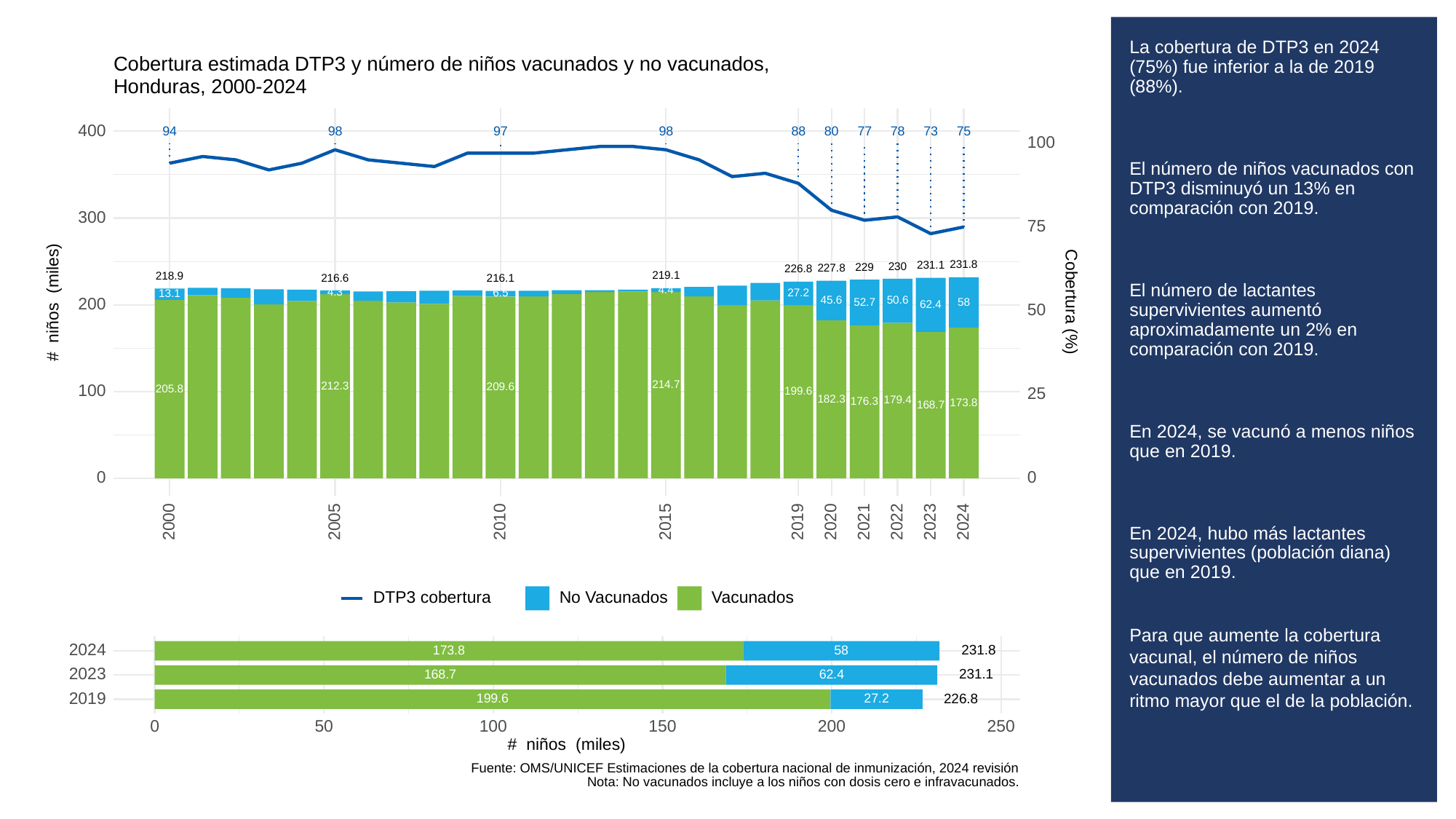

# La cobertura de DTP3 en 2024 (75%) fue inferior a la de 2019 (88%).

El número de niños vacunados con DTP3 disminuyó un 13% en comparación con 2019.

El número de lactantes supervivientes aumentó aproximadamente un 2% en comparación con 2019.

En 2024, se vacunó a menos niños que en 2019.

En 2024, hubo más lactantes supervivientes (población diana) que en 2019.

Para que aumente la cobertura vacunal, el número de niños vacunados debe aumentar a un ritmo mayor que el de la población.

Cobertura estimada DTP3 y número de niños vacunados y no vacunados,
Honduras, 2000-2024

400
73
94
98
97
98
88
80
78
75
77

100

300

75
231.8

231.1
230
229
227.8
226.8
219.1
218.9
216.6
216.1

4.4

4.3

27.2
6.5

13.1

#  niños  (miles)
Cobertura (%)

45.6

50.6

58
52.7
200

62.4

50

214.7
212.3
209.6
205.8
100
199.6
25

182.3
179.4
176.3
173.8
168.7

0
0

2023
2000
2005
2010
2015
2019
2020
2021
2022
2024

DTP3 cobertura
No Vacunados
Vacunados

2024
231.8
173.8
58

2023
231.1
168.7
62.4

2019
226.8
199.6
27.2

0
50
100
150
200
250
#  niños  (miles)
Fuente: OMS/UNICEF Estimaciones de la cobertura nacional de inmunización, 2024 revisión
Nota: No vacunados incluye a los niños con dosis cero e infravacunados.